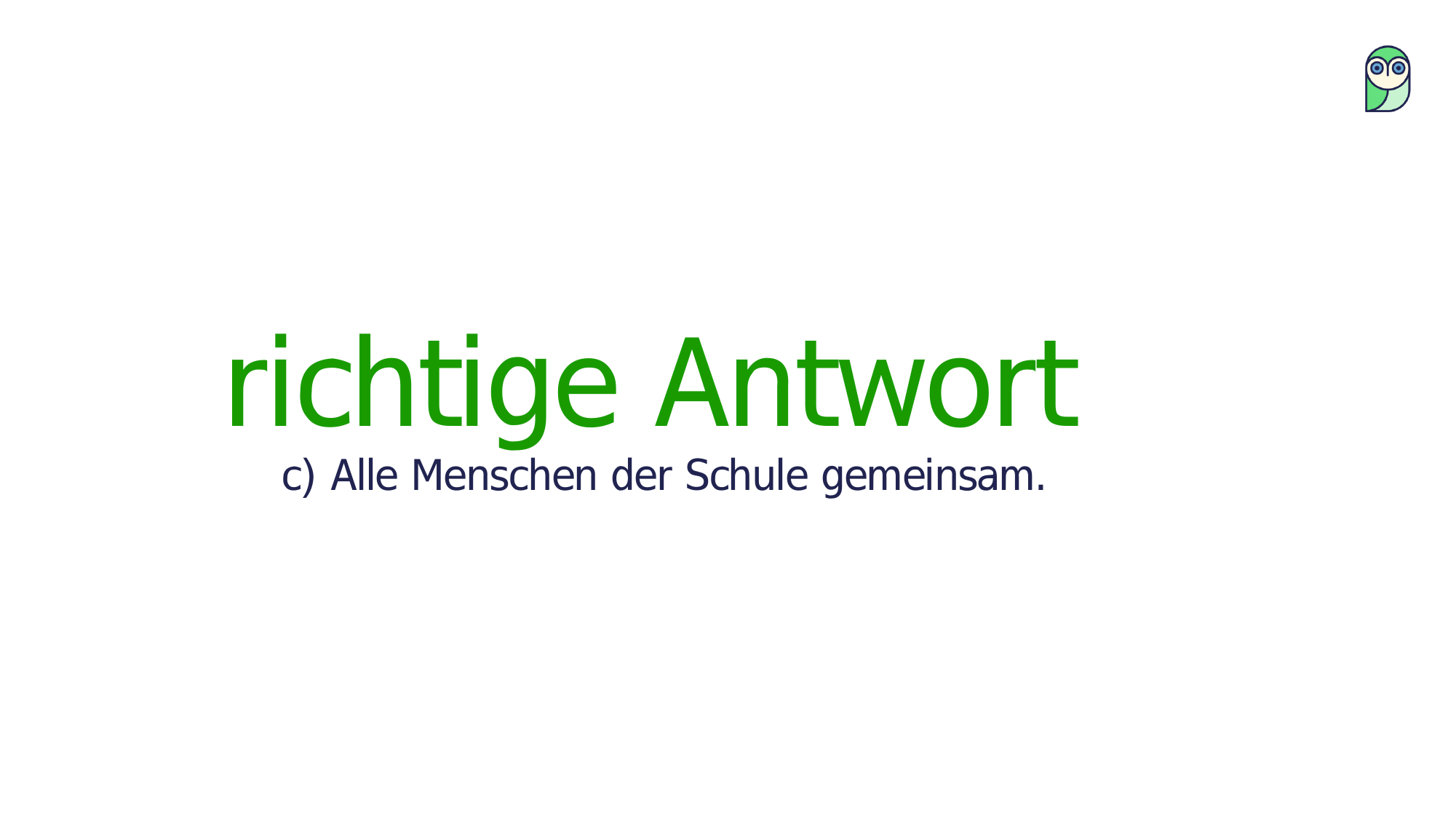

richtige Antwort
c) Alle Menschen der Schule gemeinsam.